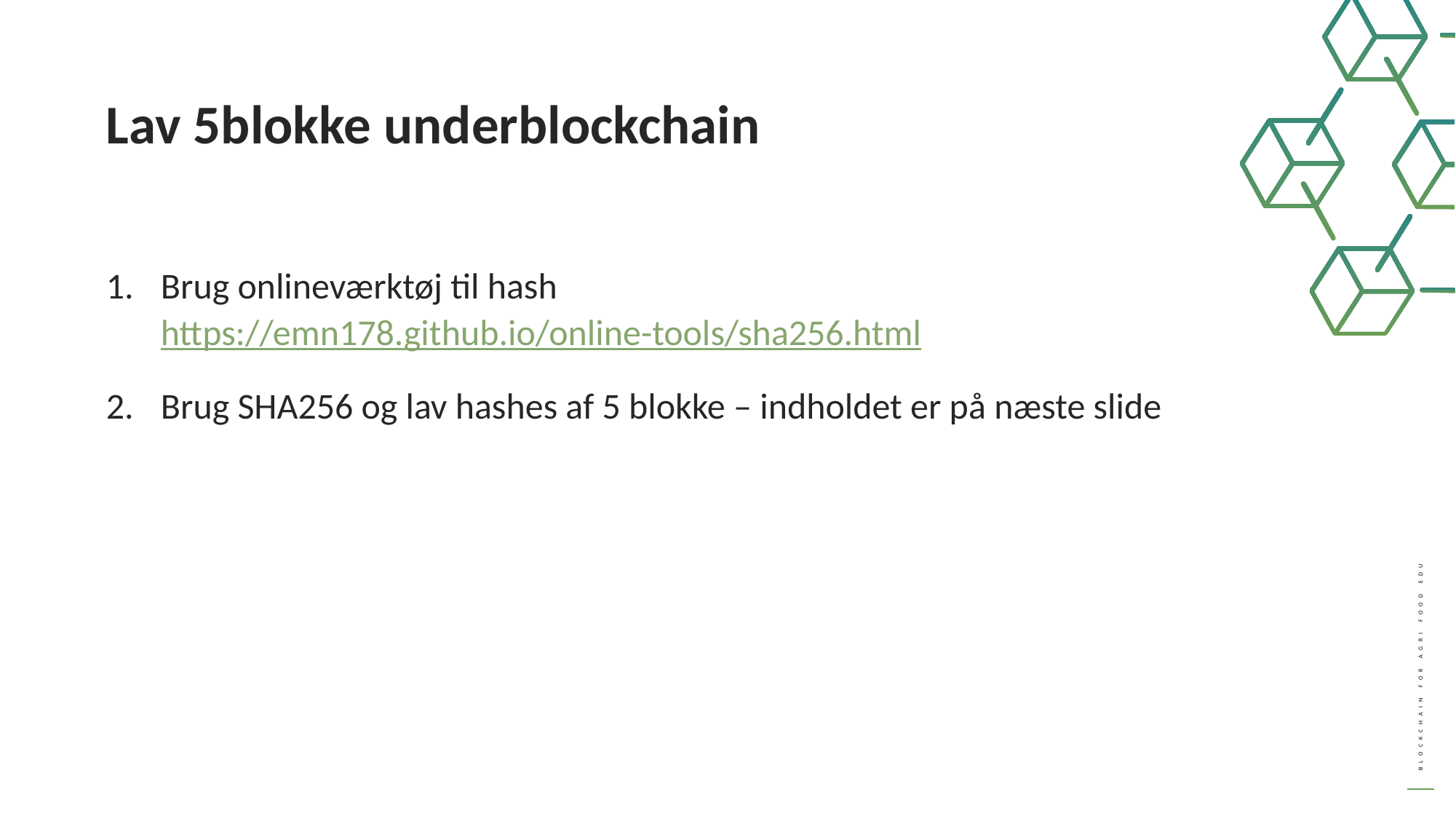

Lav 5blokke underblockchain
Brug onlineværktøj til hash
https://emn178.github.io/online-tools/sha256.html
Brug SHA256 og lav hashes af 5 blokke – indholdet er på næste slide